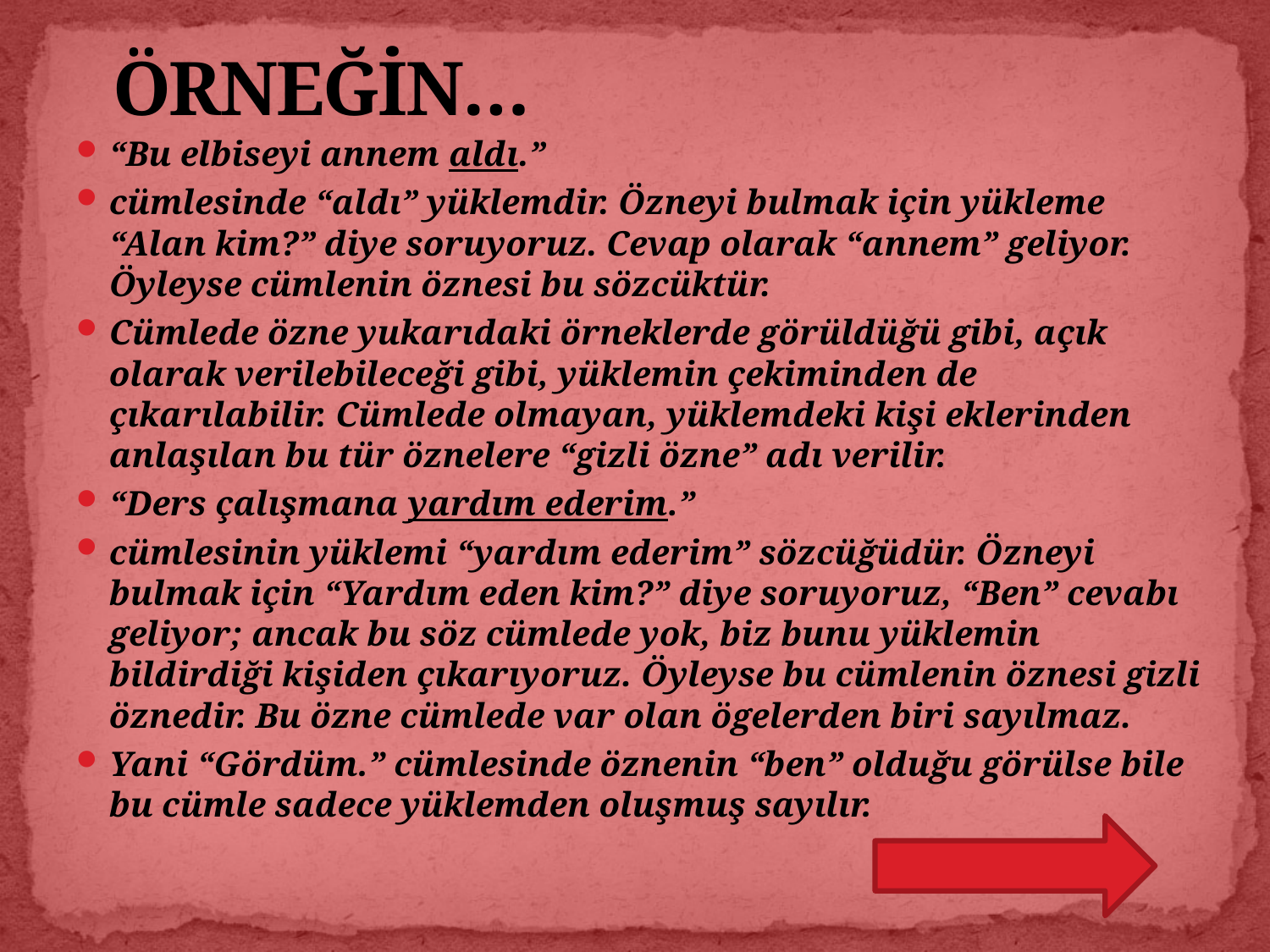

# ÖRNEĞİN…
“Bu elbiseyi annem aldı.”
cümlesinde “aldı” yüklemdir. Özneyi bulmak için yükleme “Alan kim?” diye soruyoruz. Cevap olarak “annem” geliyor. Öyleyse cümlenin öznesi bu sözcüktür.
Cümlede özne yukarıdaki örneklerde görüldüğü gibi, açık olarak verilebileceği gibi, yüklemin çekiminden de çıkarılabilir. Cümlede olmayan, yüklemdeki kişi eklerinden anlaşılan bu tür öznelere “gizli özne” adı verilir.
“Ders çalışmana yardım ederim.”
cümlesinin yüklemi “yardım ederim” sözcüğüdür. Özneyi bulmak için “Yardım eden kim?” diye soruyoruz, “Ben” cevabı geliyor; ancak bu söz cümlede yok, biz bunu yüklemin bildirdiği kişiden çıkarıyoruz. Öyleyse bu cümlenin öznesi gizli öznedir. Bu özne cümlede var olan ögelerden biri sayılmaz.
Yani “Gördüm.” cümlesinde öznenin “ben” olduğu görülse bile bu cümle sadece yüklemden oluşmuş sayılır.